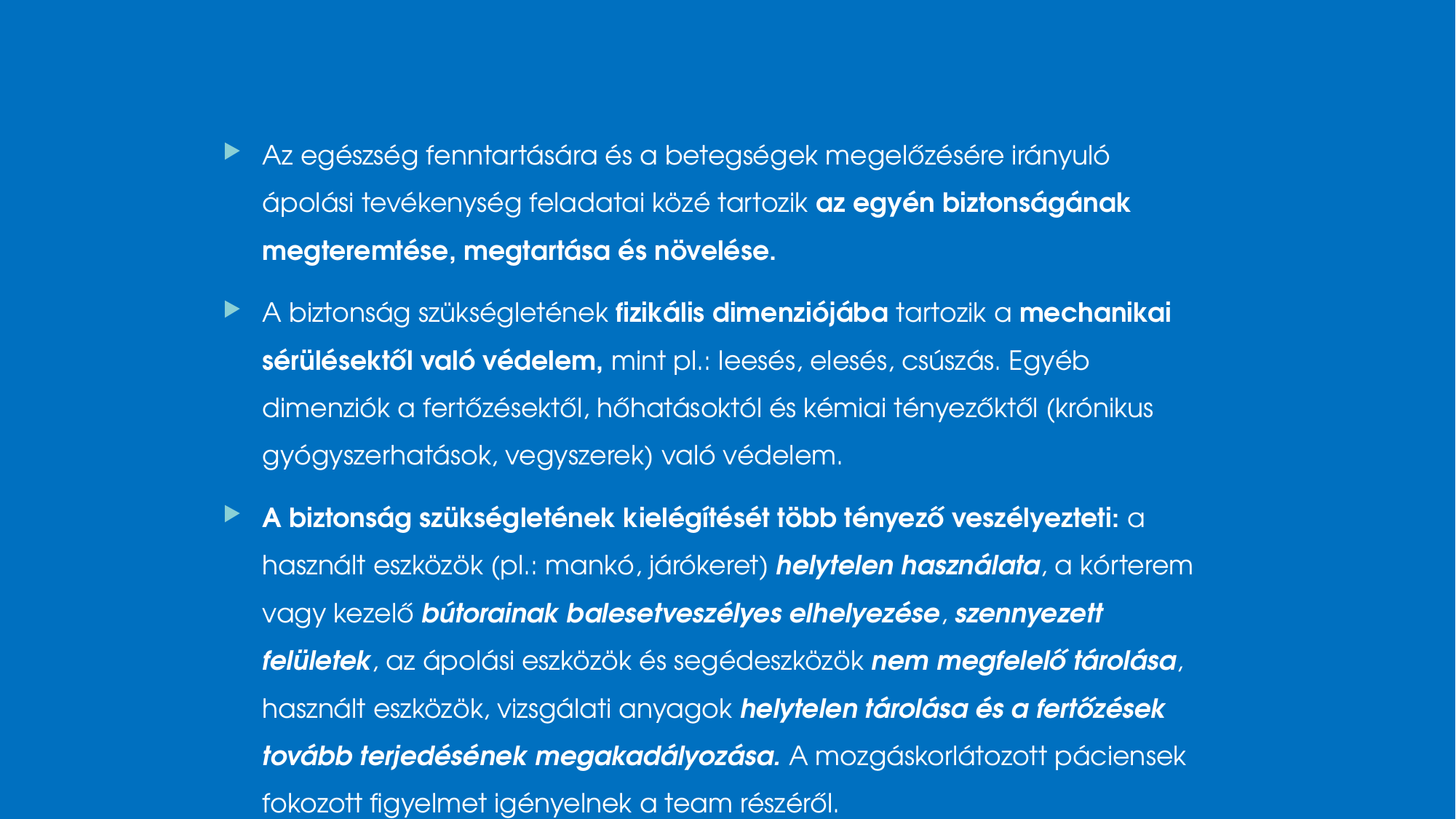

Az egészség fenntartására és a betegségek megelőzésére irányuló ápolási tevékenység feladatai közé tartozik az egyén biztonságának megteremtése, megtartása és növelése.
A biztonság szükségletének fizikális dimenziójába tartozik a mechanikai sérülésektől való védelem, mint pl.: leesés, elesés, csúszás. Egyéb dimenziók a fertőzésektől, hőhatásoktól és kémiai tényezőktől (krónikus gyógyszerhatások, vegyszerek) való védelem.
A biztonság szükségletének kielégítését több tényező veszélyezteti: a használt eszközök (pl.: mankó, járókeret) helytelen használata, a kórterem vagy kezelő bútorainak balesetveszélyes elhelyezése, szennyezett felületek, az ápolási eszközök és segédeszközök nem megfelelő tárolása, használt eszközök, vizsgálati anyagok helytelen tárolása és a fertőzések tovább terjedésének megakadályozása. A mozgáskorlátozott páciensek fokozott figyelmet igényelnek a team részéről.